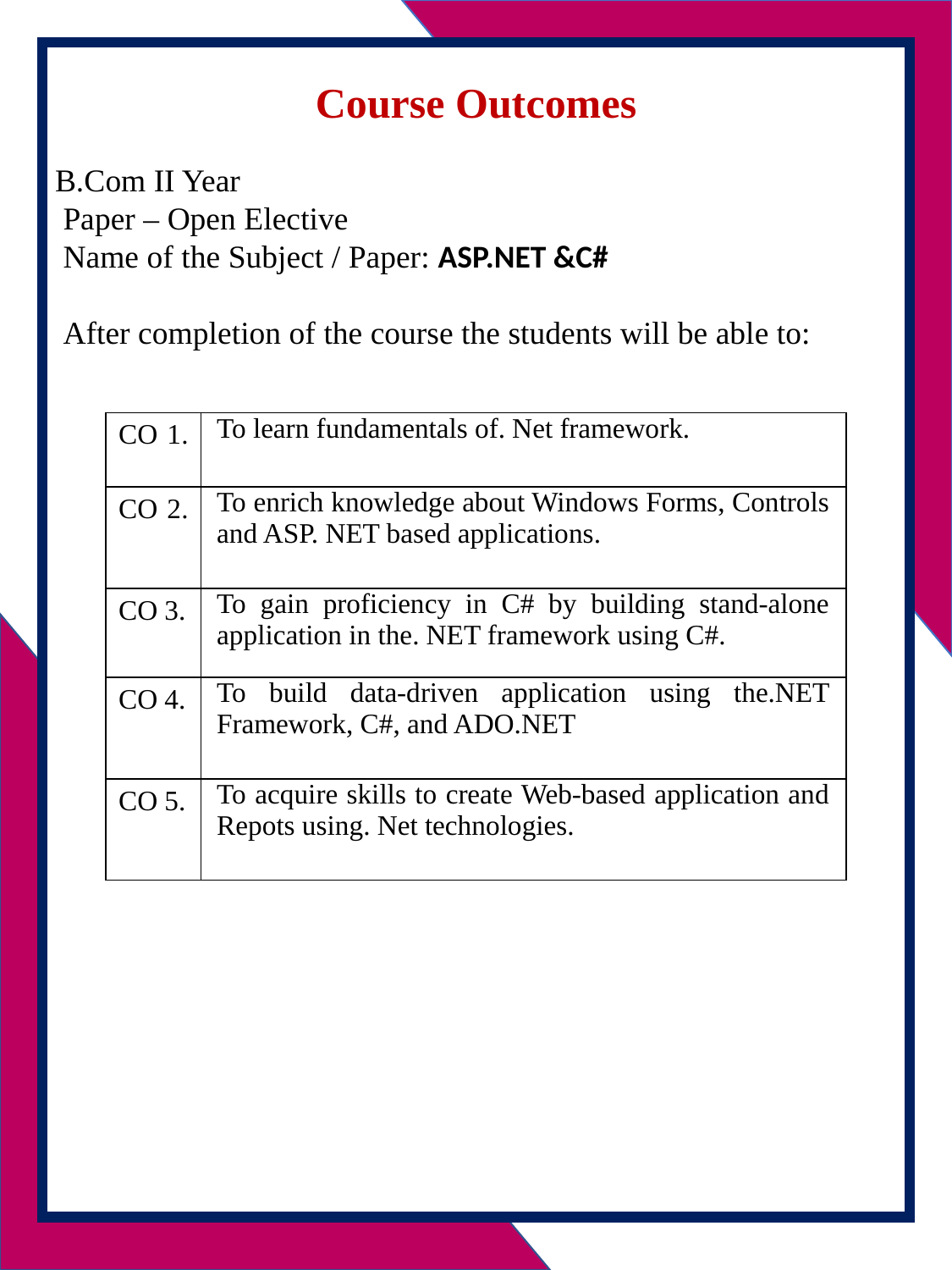

Course Outcomes

B.Com II Year
 Paper – Open Elective
 Name of the Subject / Paper: ASP.NET &C#

 After completion of the course the students will be able to:

| CO 1. | To learn fundamentals of. Net framework. |
| --- | --- |
| CO 2. | To enrich knowledge about Windows Forms, Controls and ASP. NET based applications. |
| CO 3. | To gain proficiency in C# by building stand-alone application in the. NET framework using C#. |
| CO 4. | To build data-driven application using the.NET Framework, C#, and ADO.NET |
| CO 5. | To acquire skills to create Web-based application and Repots using. Net technologies. |